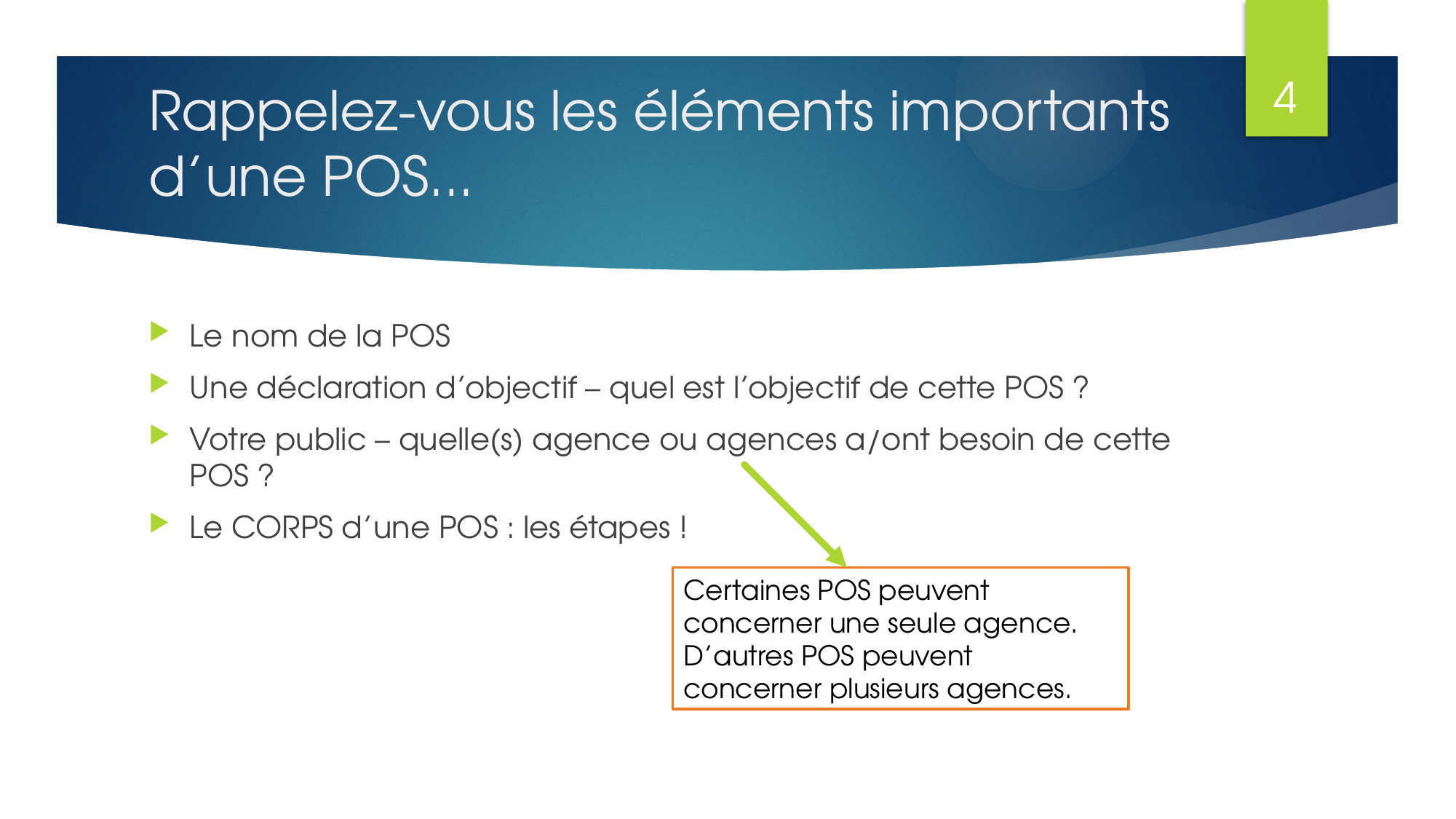

4
# Rappelez-vous les éléments importants d’une POS...
Le nom de la POS
Une déclaration d’objectif – quel est l’objectif de cette POS ?
Votre public – quelle(s) agence ou agences a/ont besoin de cette POS ?
Le CORPS d’une POS : les étapes !
Certaines POS peuvent concerner une seule agence. D’autres POS peuvent concerner plusieurs agences.